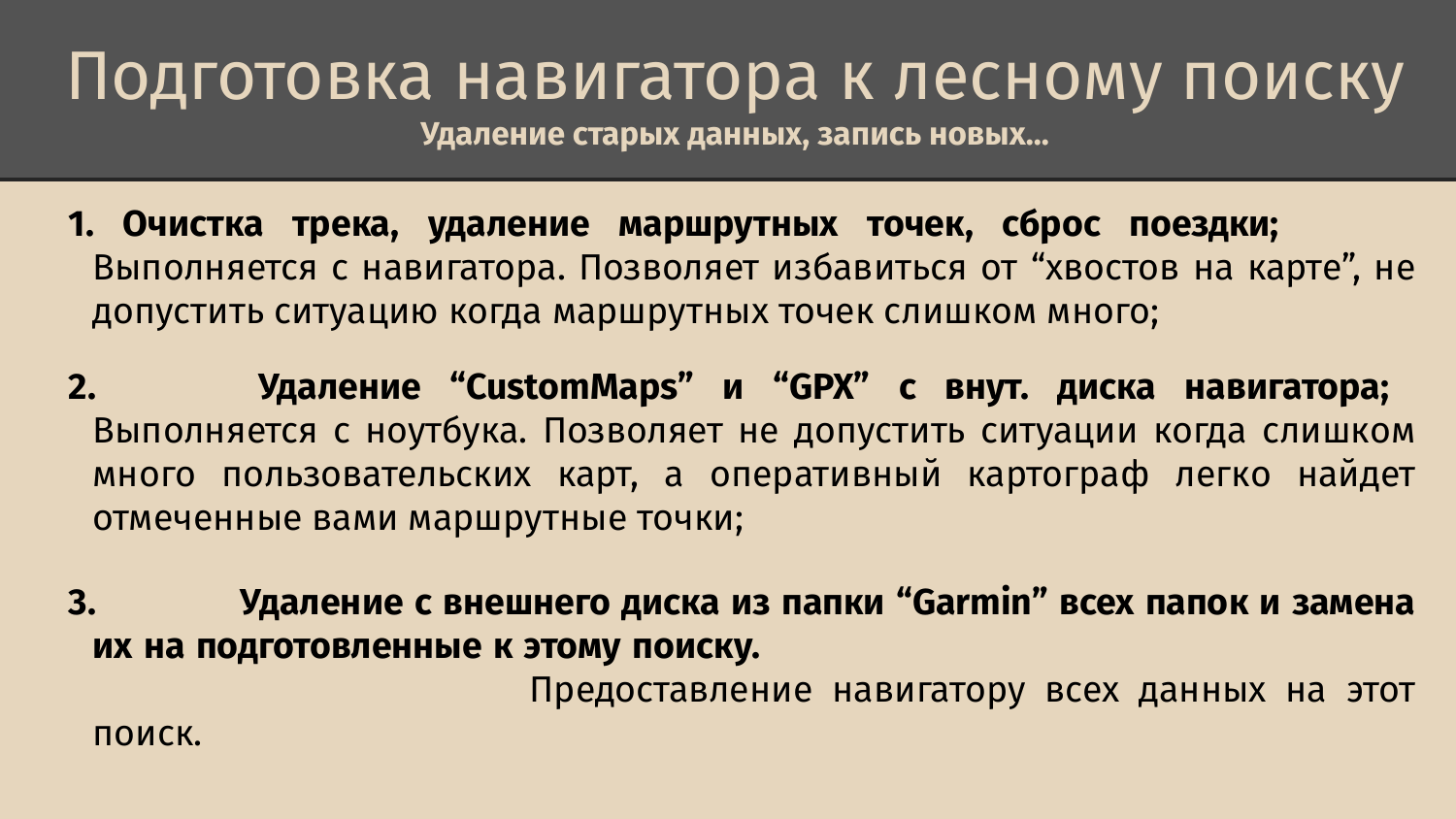

# Подготовка навигатора к лесному поиску
Удаление старых данных, запись новых...
1. Очистка трека, удаление маршрутных точек, сброс поездки; 	Выполняется с навигатора. Позволяет избавиться от “хвостов на карте”, не допустить ситуацию когда маршрутных точек слишком много;
2. 	Удаление “CustomMaps” и “GPX” с внут. диска навигатора;	Выполняется с ноутбука. Позволяет не допустить ситуации когда слишком много пользовательских карт, а оперативный картограф легко найдет отмеченные вами маршрутные точки;
3. 	Удаление с внешнего диска из папки “Garmin” всех папок и замена их на подготовленные к этому поиску. 								Предоставление навигатору всех данных на этот поиск.